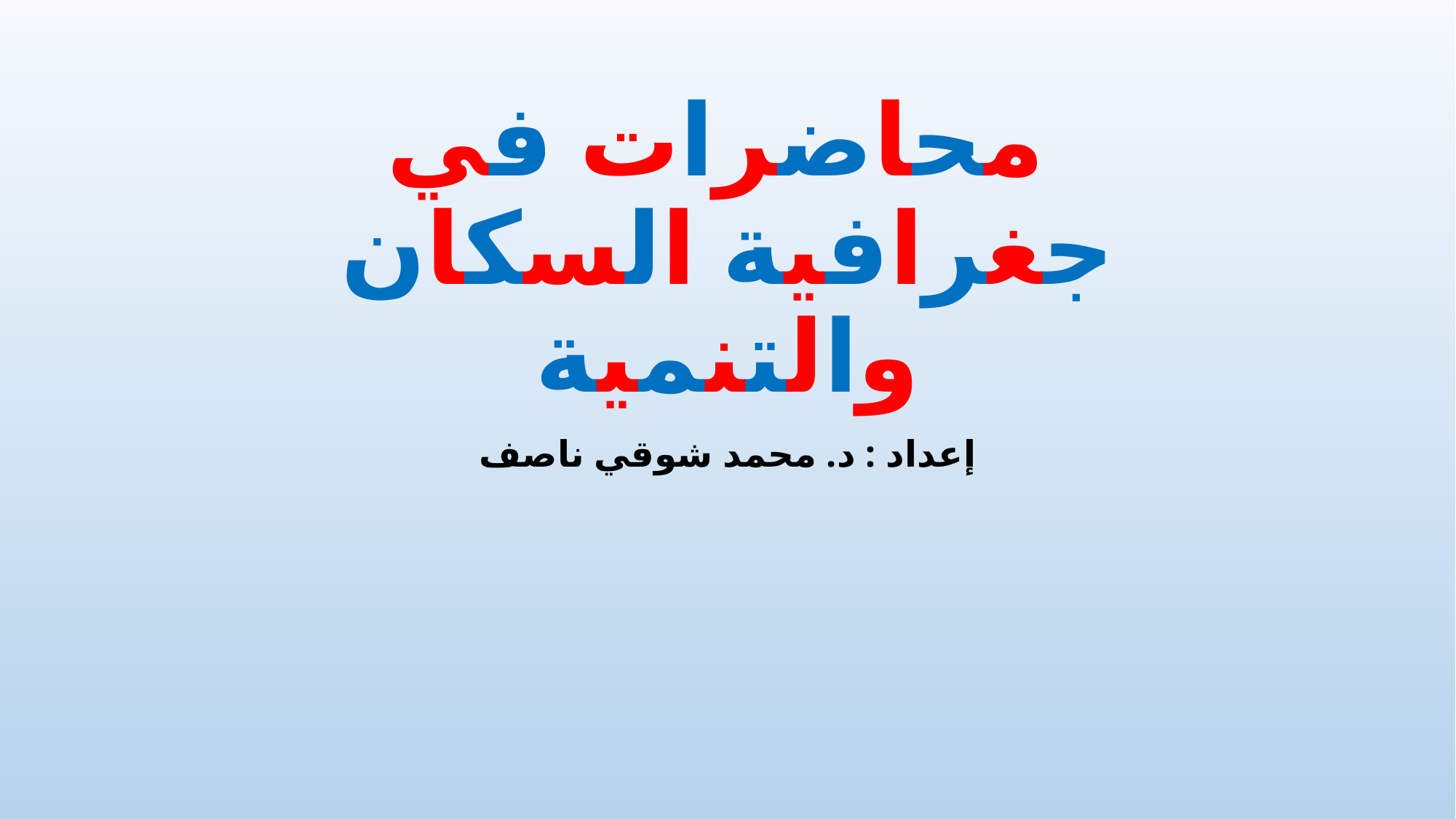

# محاضرات في جغرافية السكان والتنمية
إعداد : د. محمد شوقي ناصف